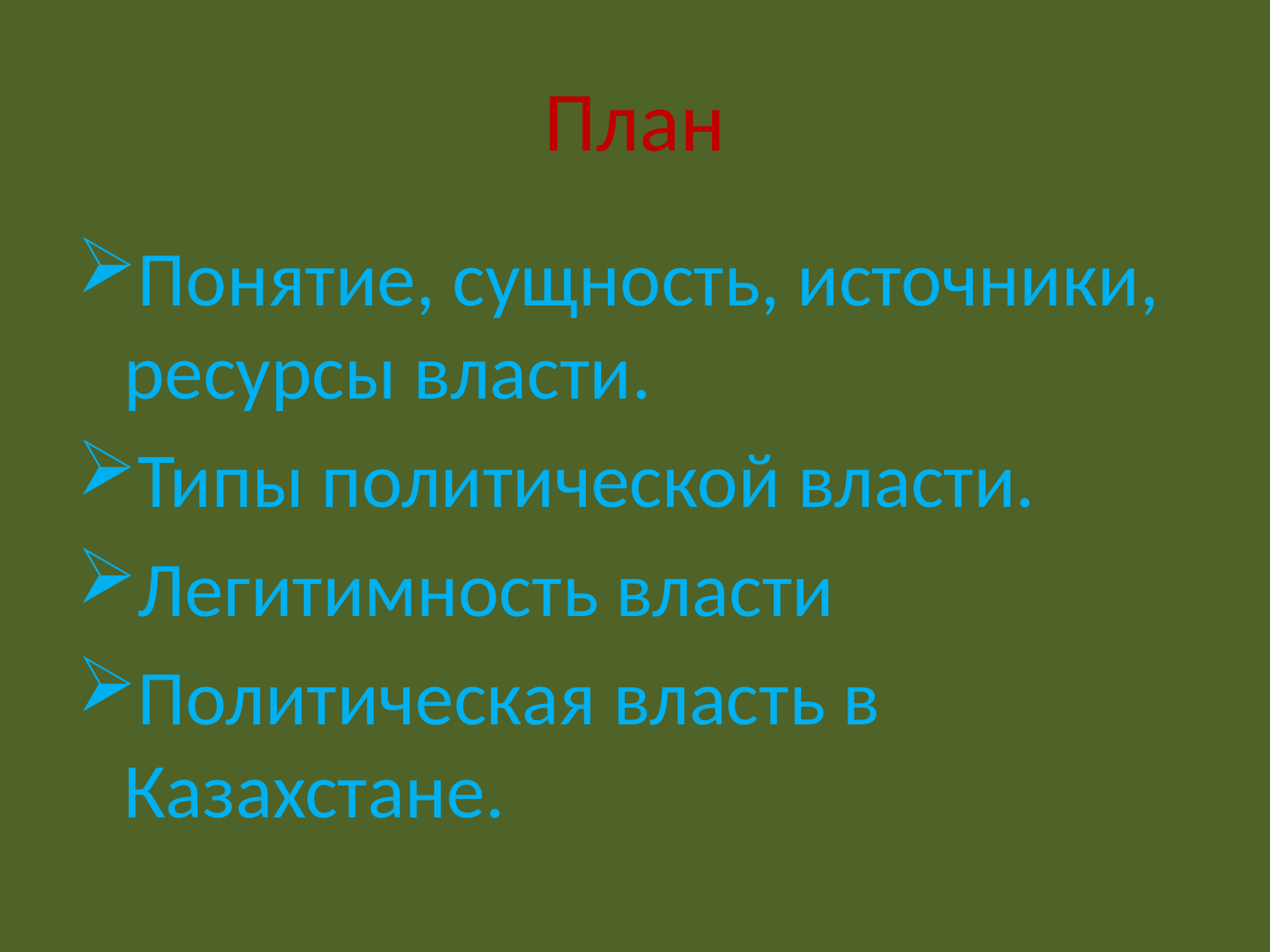

# План
Понятие, сущность, источники, ресурсы власти.
Типы политической власти.
Легитимность власти
Политическая власть в Казахстане.